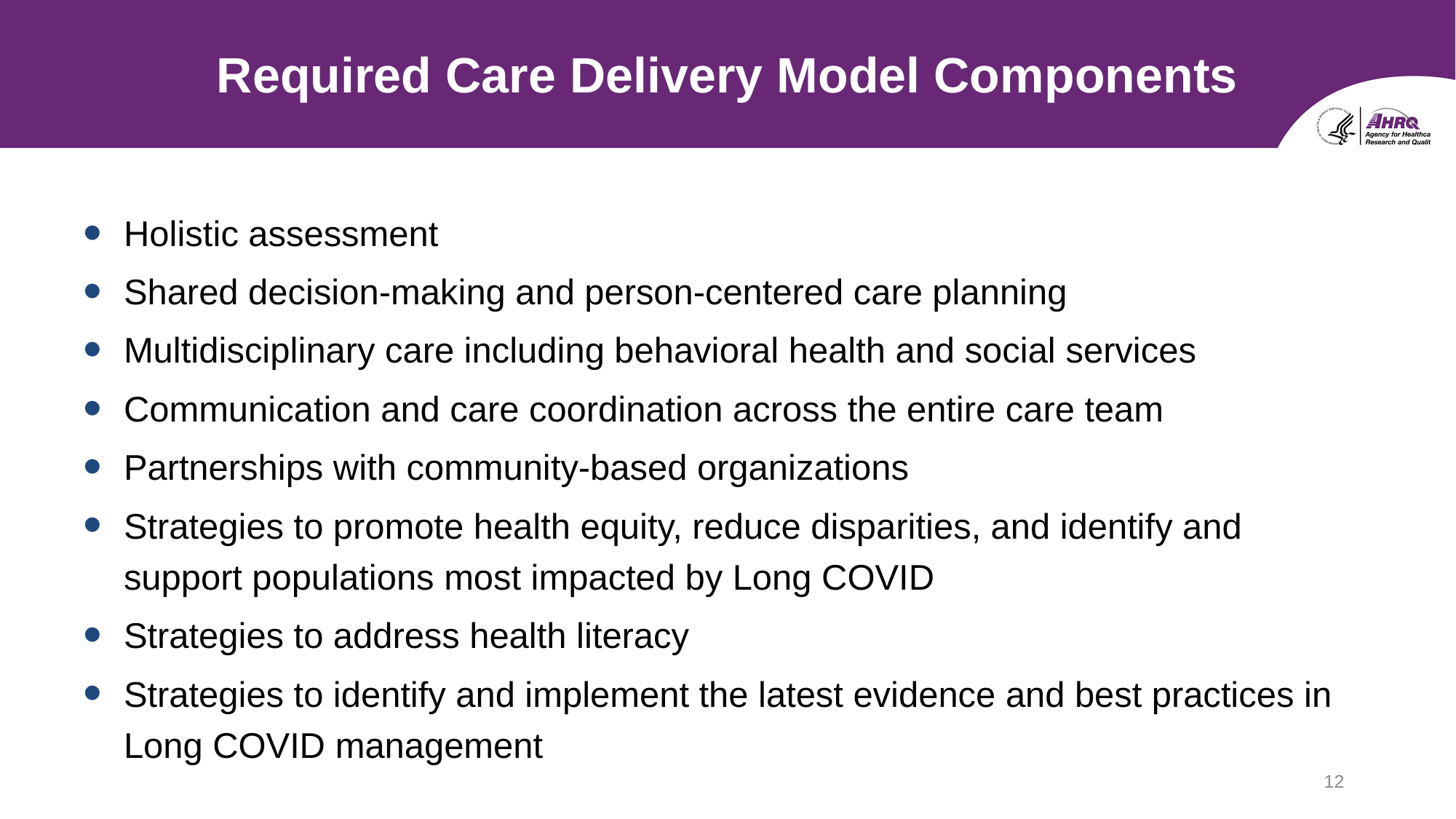

# Required Care Delivery Model Components
Holistic assessment
Shared decision-making and person-centered care planning
Multidisciplinary care including behavioral health and social services
Communication and care coordination across the entire care team
Partnerships with community-based organizations
Strategies to promote health equity, reduce disparities, and identify and support populations most impacted by Long COVID
Strategies to address health literacy
Strategies to identify and implement the latest evidence and best practices in Long COVID management
12